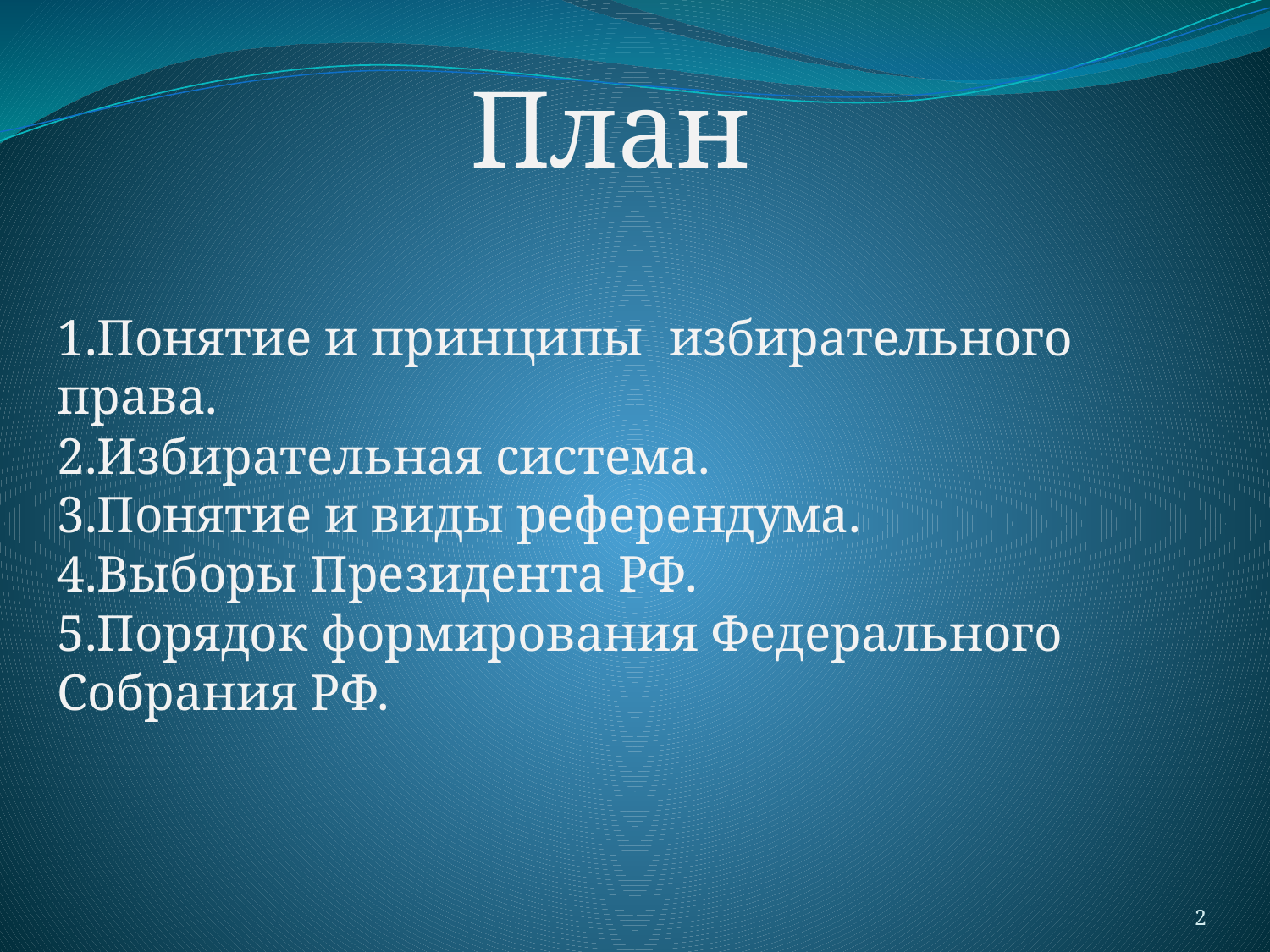

План
1.Понятие и принципы  избирательного права.
2.Избирательная система.
3.Понятие и виды референдума.
4.Выборы Президента РФ.
5.Порядок формирования Федерального   Собрания РФ.

2